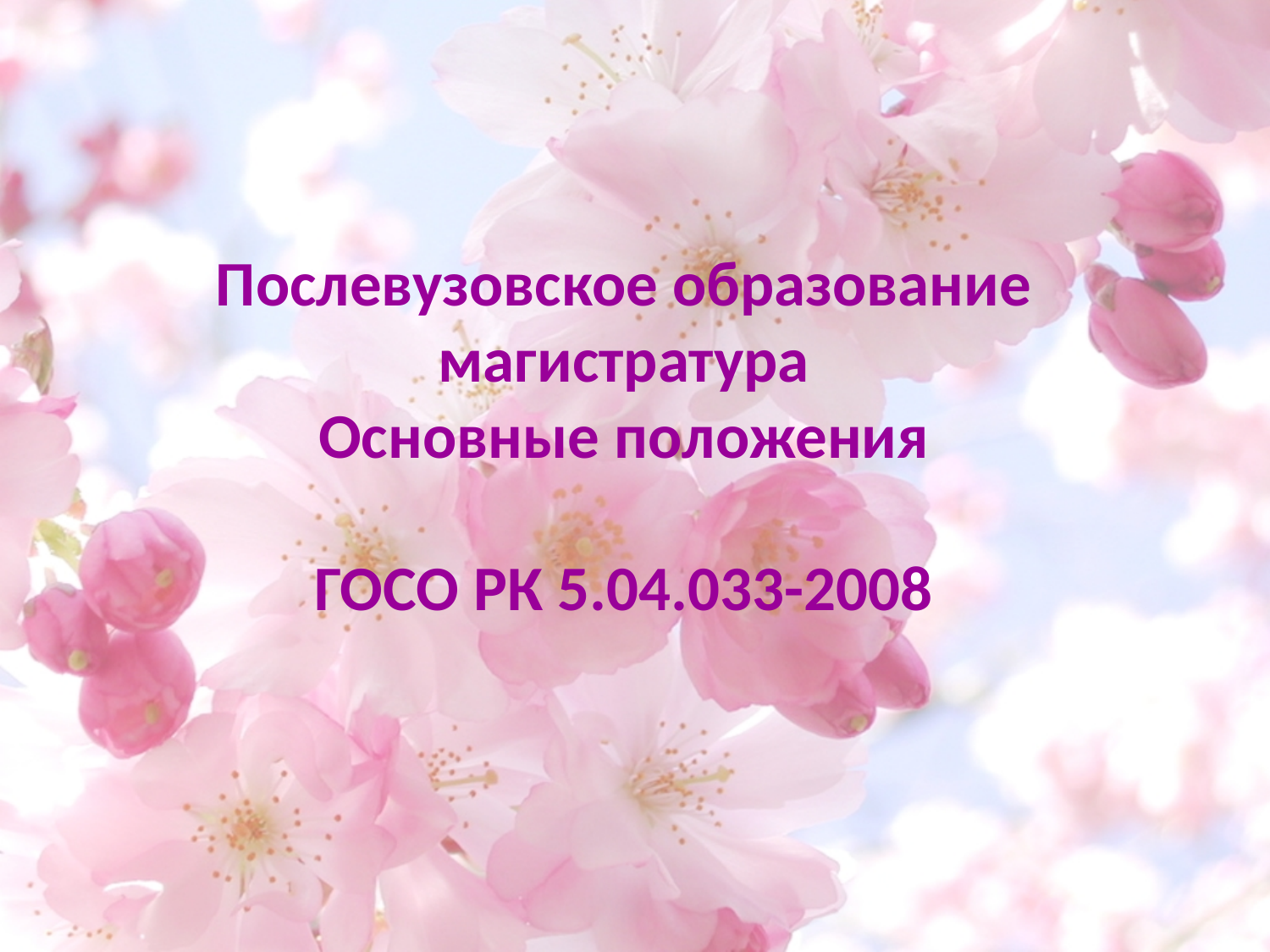

Послевузовское образование
магистратура
Основные положения

ГОСО РК 5.04.033-2008